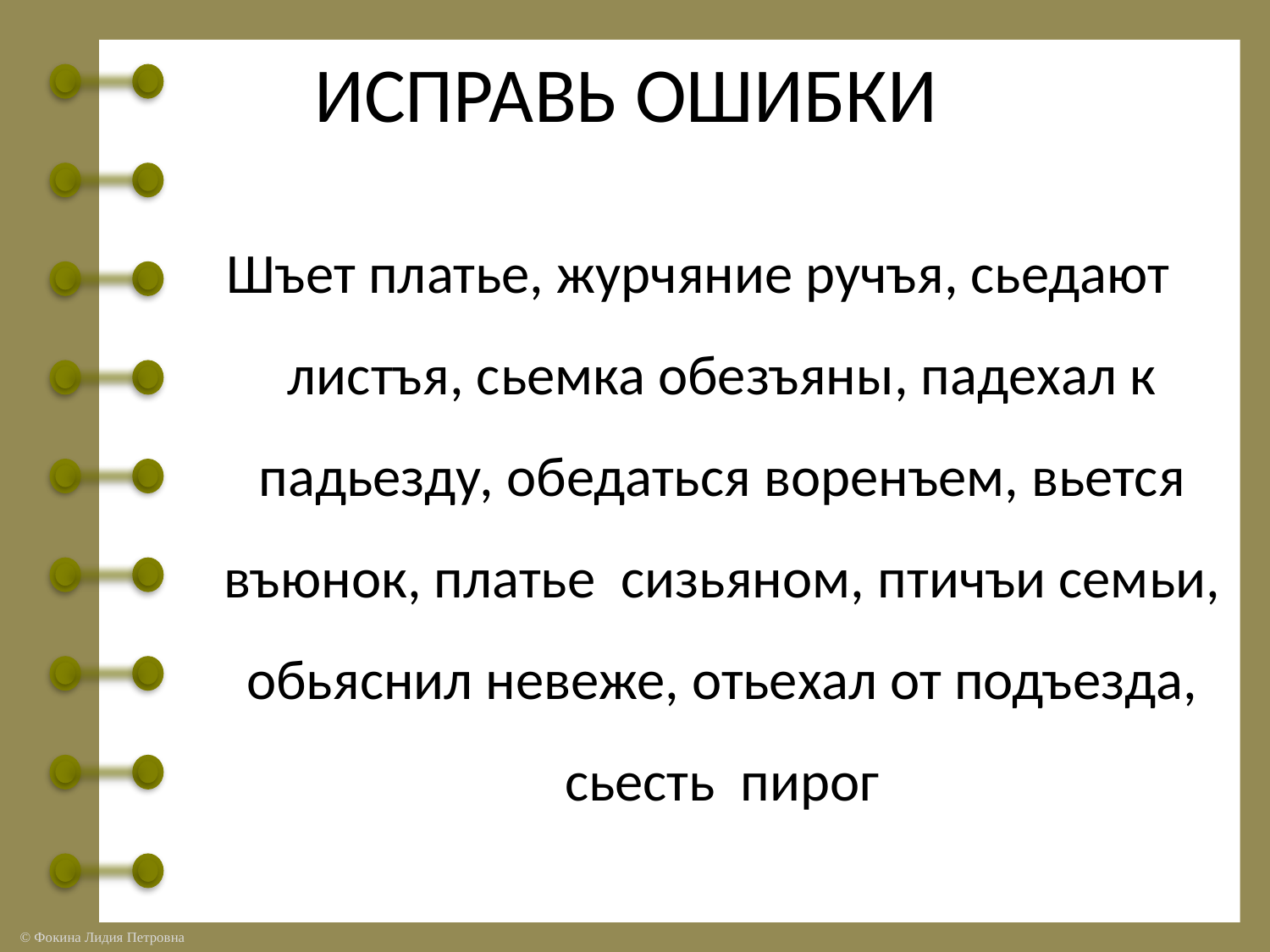

# ИСПРАВЬ ОШИБКИ
Шъет платье, журчяние ручъя, сьедают листъя, сьемка обезъяны, падехал к падьезду, обедаться воренъем, вьется въюнок, платье  сизьяном, птичъи семьи, обьяснил невеже, отьехал от подъезда, сьесть  пирог